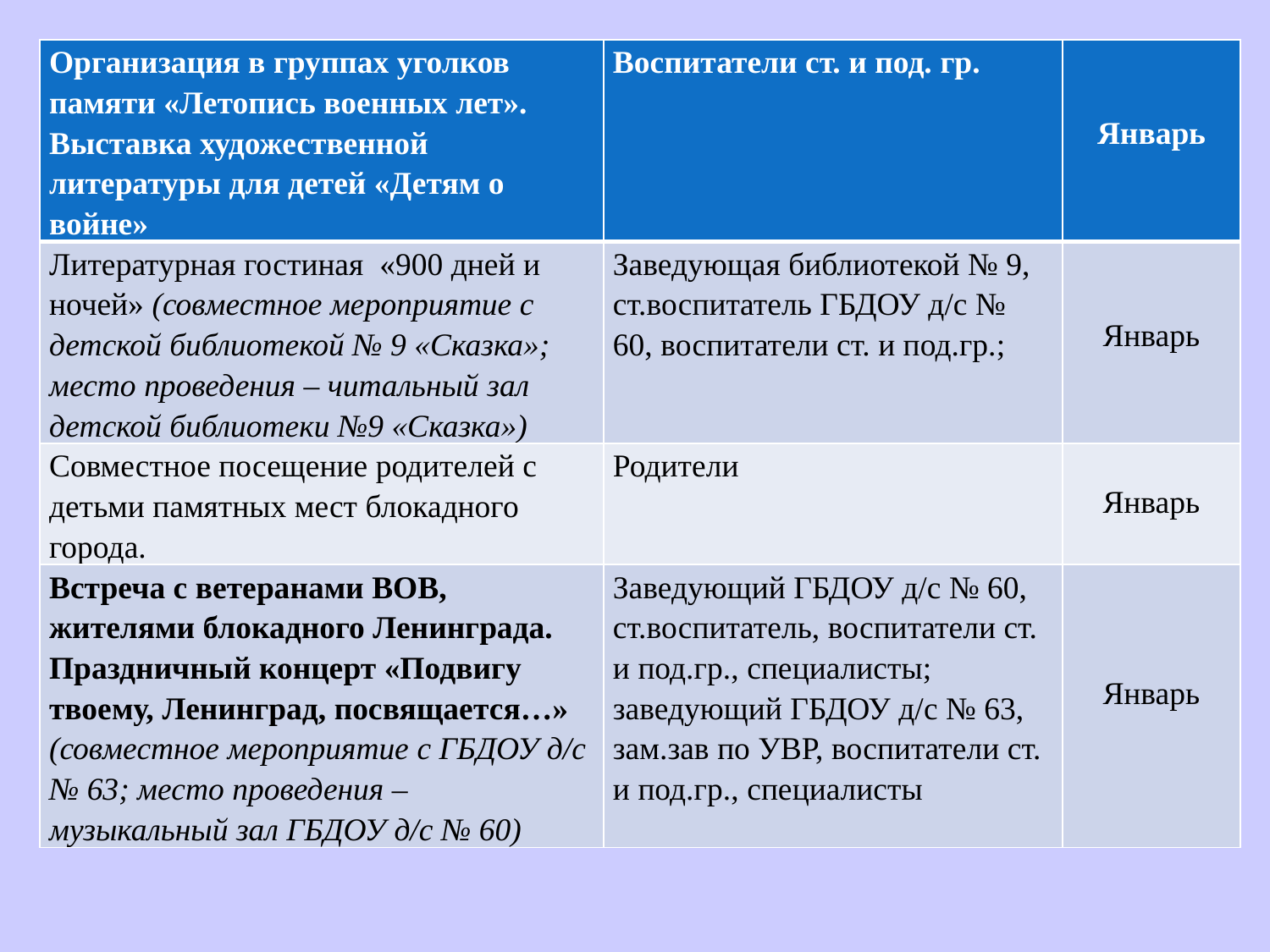

| Организация в группах уголков памяти «Летопись военных лет». Выставка художественной литературы для детей «Детям о войне» | Воспитатели ст. и под. гр. | Январь |
| --- | --- | --- |
| Литературная гостиная «900 дней и ночей» (совместное мероприятие с детской библиотекой № 9 «Сказка»; место проведения – читальный зал детской библиотеки №9 «Сказка») | Заведующая библиотекой № 9, ст.воспитатель ГБДОУ д/с № 60, воспитатели ст. и под.гр.; | Январь |
| Совместное посещение родителей с детьми памятных мест блокадного города. | Родители | Январь |
| Встреча с ветеранами ВОВ, жителями блокадного Ленинграда. Праздничный концерт «Подвигу твоему, Ленинград, посвящается…» (совместное мероприятие с ГБДОУ д/с № 63; место проведения – музыкальный зал ГБДОУ д/с № 60) | Заведующий ГБДОУ д/с № 60, ст.воспитатель, воспитатели ст. и под.гр., специалисты; заведующий ГБДОУ д/с № 63, зам.зав по УВР, воспитатели ст. и под.гр., специалисты | Январь |